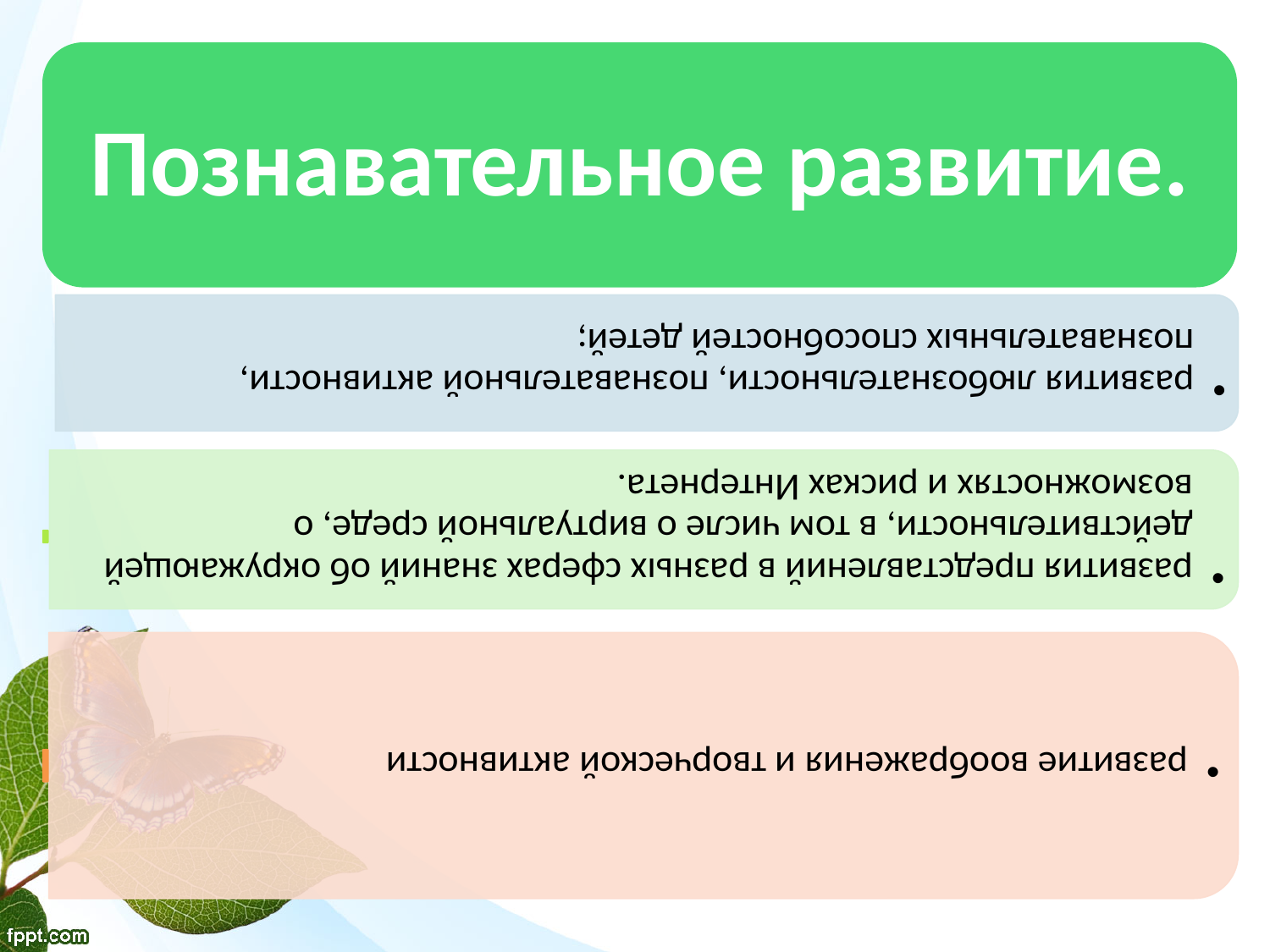

развития любознательности, познавательной активности, познавательных способностей детей;

Познавательное развитие.
развития представлений в разных сферах знаний об окружающей действительности, в том числе о виртуальной среде, о возможностях и рисках Интернета.

развитие воображения и творческой активности